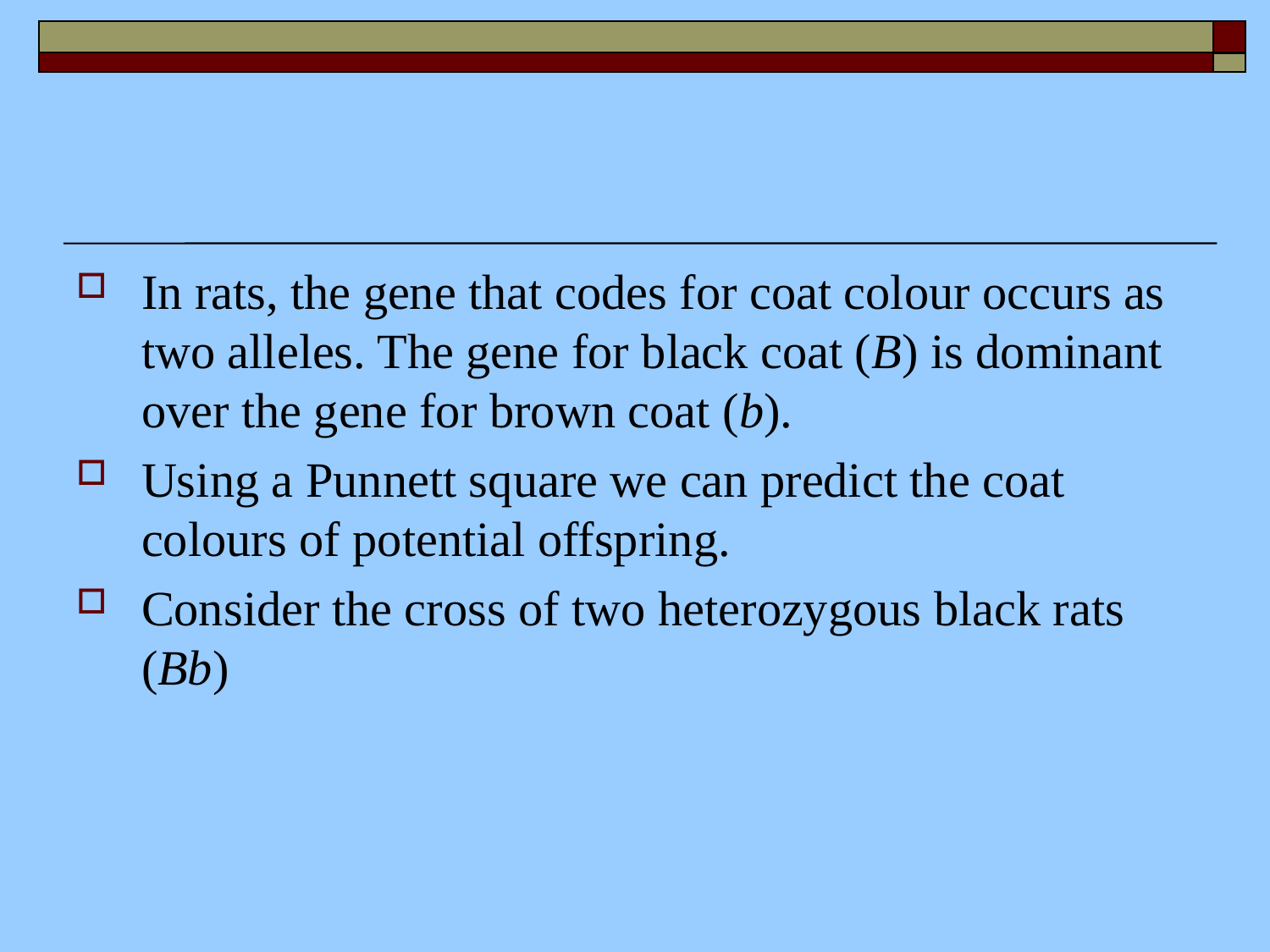

In rats, the gene that codes for coat colour occurs as two alleles. The gene for black coat (B) is dominant over the gene for brown coat (b).
Using a Punnett square we can predict the coat colours of potential offspring.
Consider the cross of two heterozygous black rats (Bb)